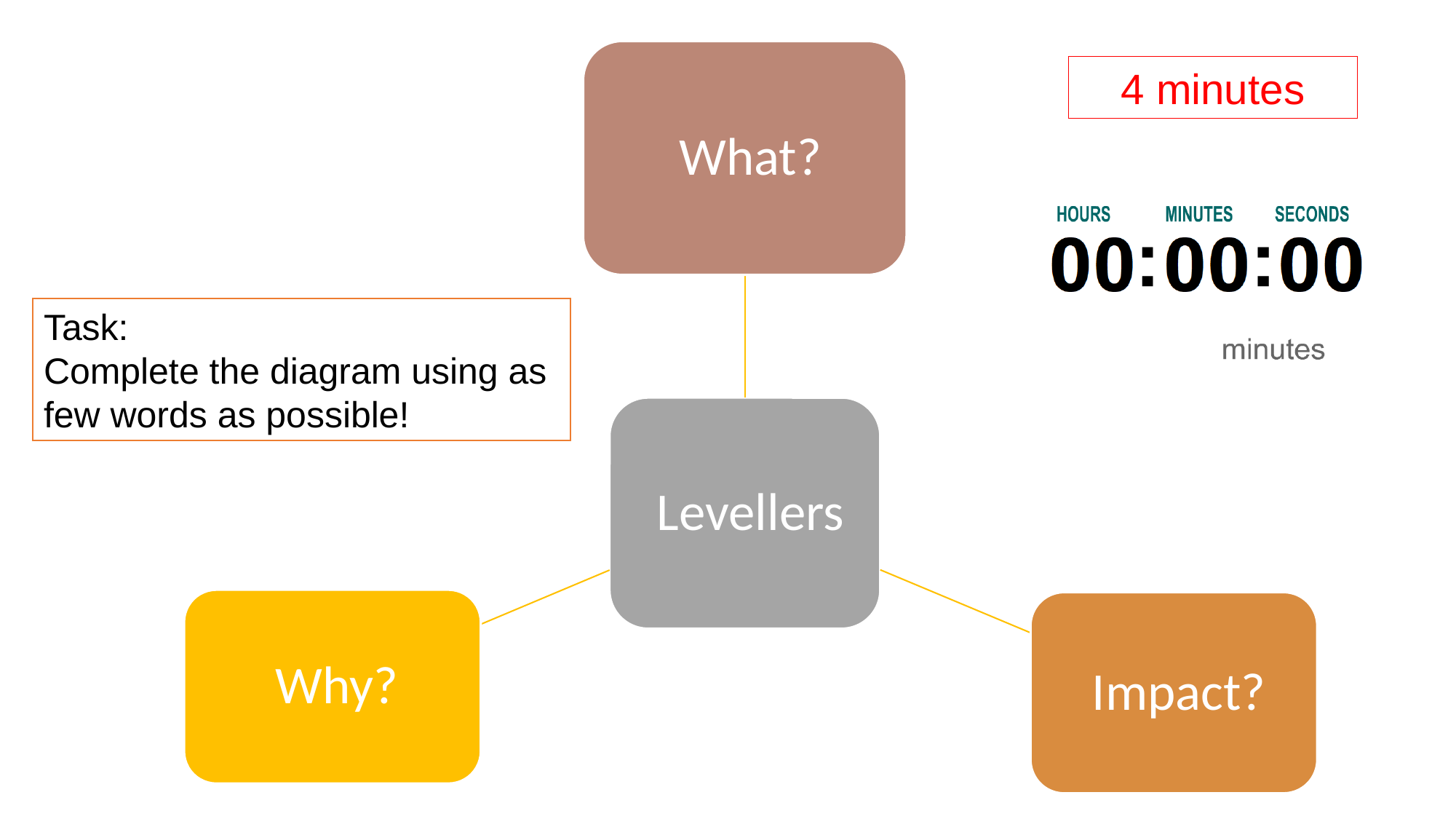

Levellers
What?
Impact?
Why?
4 minutes
Task:
Complete the diagram using as few words as possible!